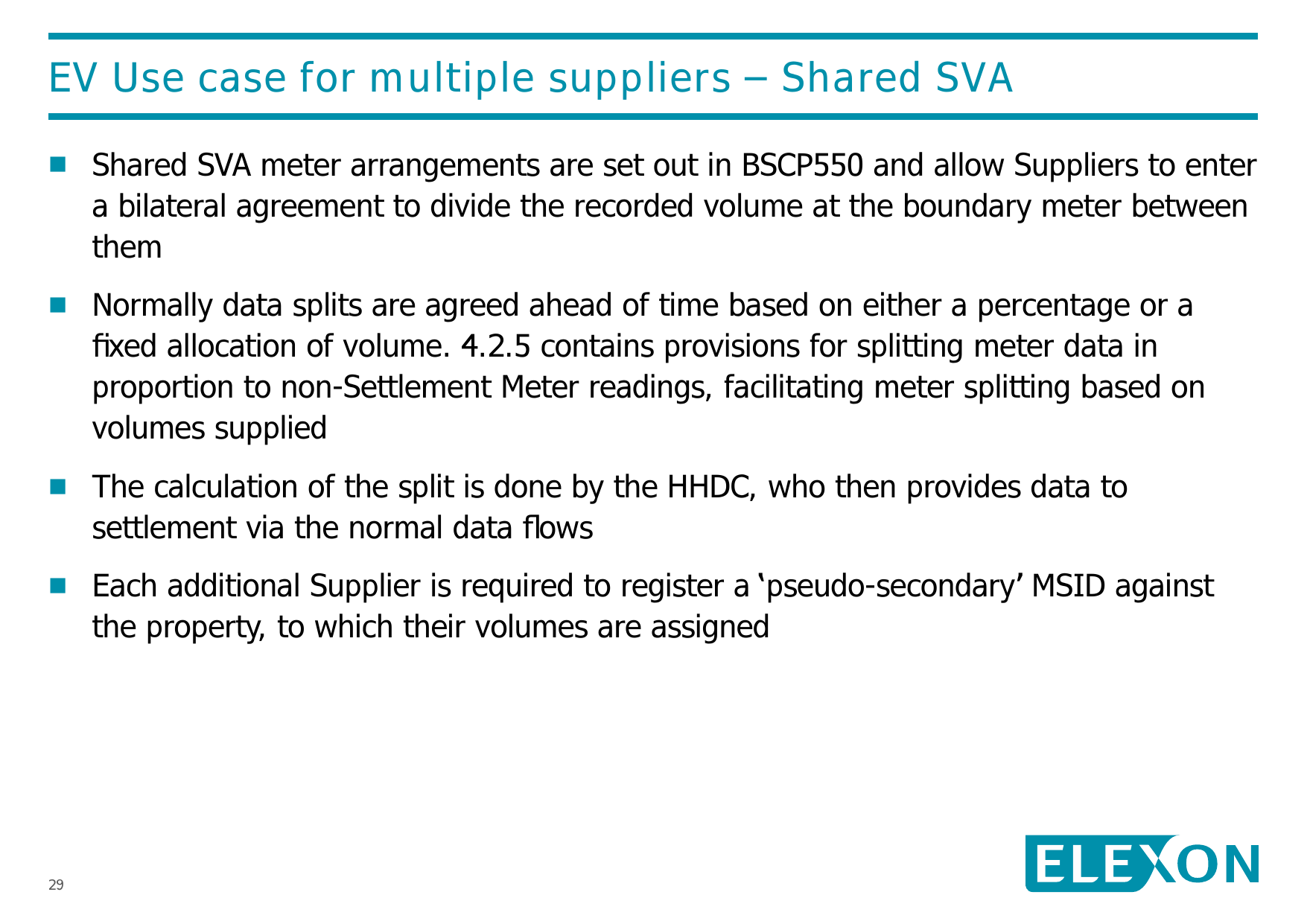

# EV Use case for multiple suppliers – Shared SVA
Shared SVA meter arrangements are set out in BSCP550 and allow Suppliers to enter a bilateral agreement to divide the recorded volume at the boundary meter between them
Normally data splits are agreed ahead of time based on either a percentage or a fixed allocation of volume. 4.2.5 contains provisions for splitting meter data in proportion to non-Settlement Meter readings, facilitating meter splitting based on volumes supplied
The calculation of the split is done by the HHDC, who then provides data to settlement via the normal data flows
Each additional Supplier is required to register a ‘pseudo-secondary’ MSID against the property, to which their volumes are assigned
29